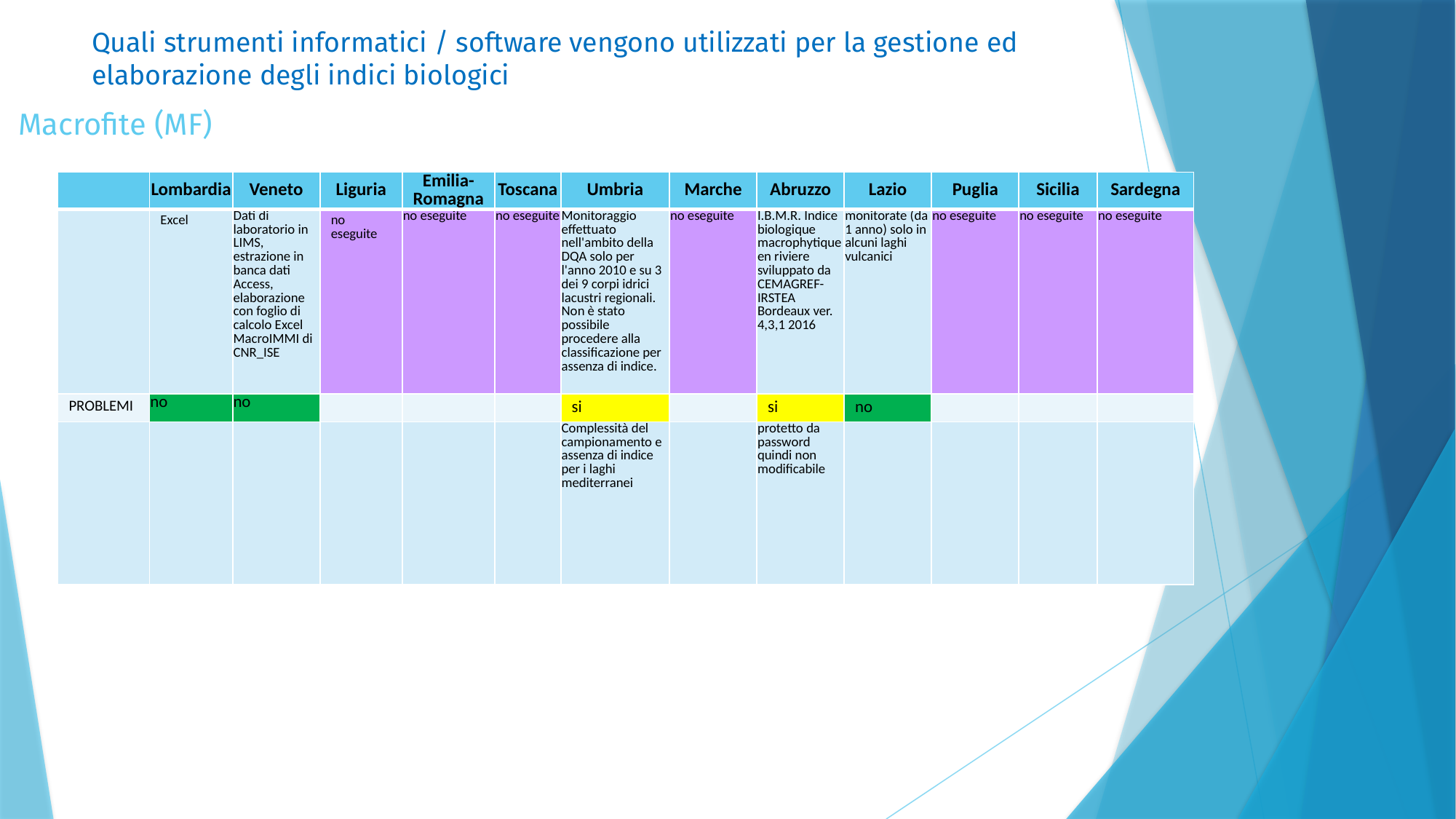

Quali strumenti informatici / software vengono utilizzati per la gestione ed elaborazione degli indici biologici
# Macrofite (MF)
|  | Lombardia | Veneto | Liguria | Emilia-Romagna | Toscana | Umbria | Marche | Abruzzo | Lazio | Puglia | Sicilia | Sardegna |
| --- | --- | --- | --- | --- | --- | --- | --- | --- | --- | --- | --- | --- |
|  | Excel | Dati di laboratorio in LIMS, estrazione in banca dati Access, elaborazione con foglio di calcolo Excel MacroIMMI di CNR\_ISE | no eseguite | no eseguite | no eseguite | Monitoraggio effettuato nell'ambito della DQA solo per l'anno 2010 e su 3 dei 9 corpi idrici lacustri regionali. Non è stato possibile procedere alla classificazione per assenza di indice. | no eseguite | I.B.M.R. Indice biologique macrophytique en riviere sviluppato da CEMAGREF-IRSTEA Bordeaux ver. 4,3,1 2016 | monitorate (da 1 anno) solo in alcuni laghi vulcanici | no eseguite | no eseguite | no eseguite |
| PROBLEMI | no | no |  |  |  | si |  | si | no |  |  |  |
|  |  |  |  |  |  | Complessità del campionamento e assenza di indice per i laghi mediterranei |  | protetto da password quindi non modificabile |  |  |  |  |